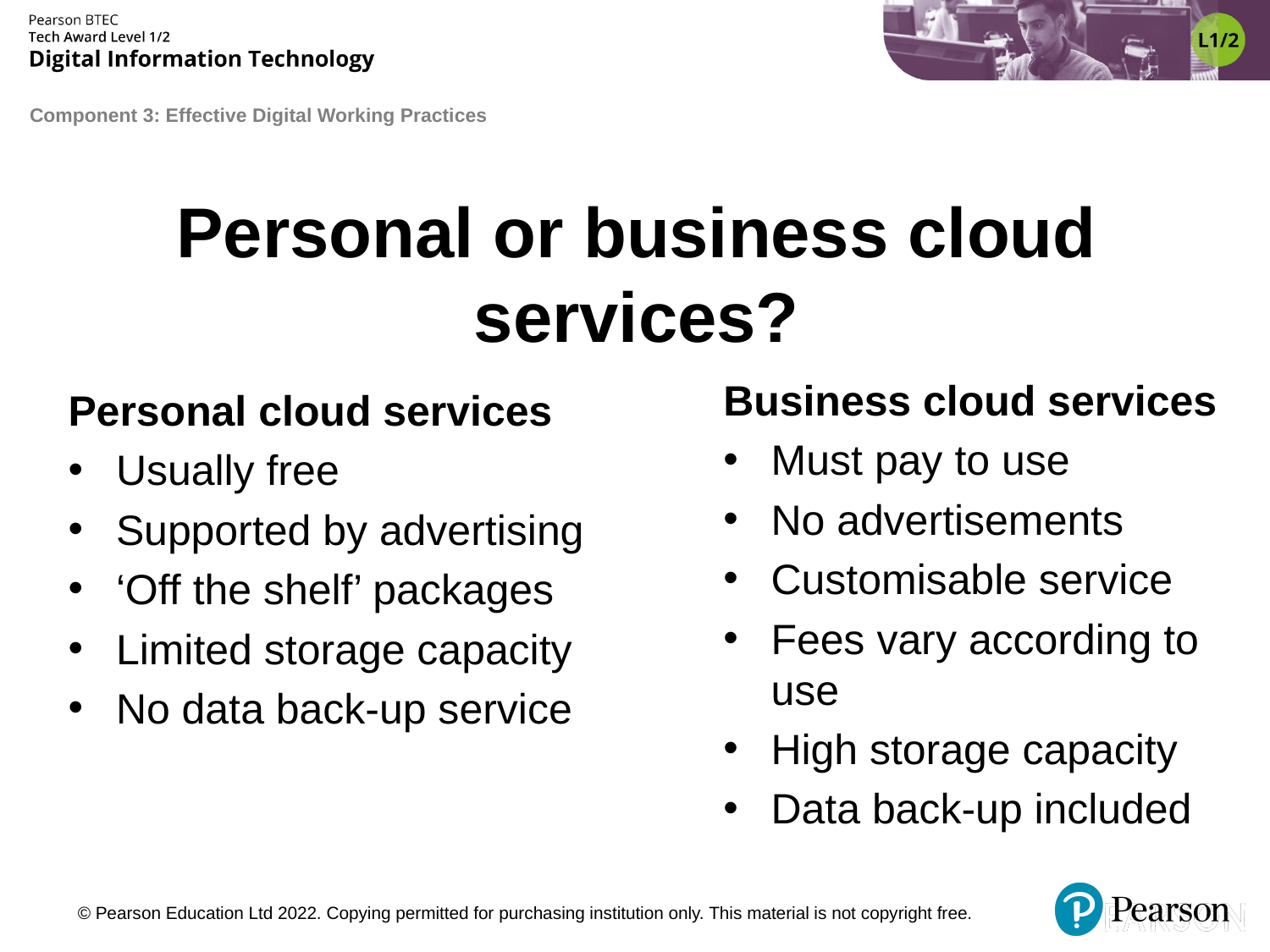

# Personal or business cloud services?
Business cloud services
Must pay to use
No advertisements
Customisable service
Fees vary according to use
High storage capacity
Data back-up included
Personal cloud services
Usually free
Supported by advertising
‘Off the shelf’ packages
Limited storage capacity
No data back-up service
© Pearson Education Ltd 2022. Copying permitted for purchasing institution only. This material is not copyright free.